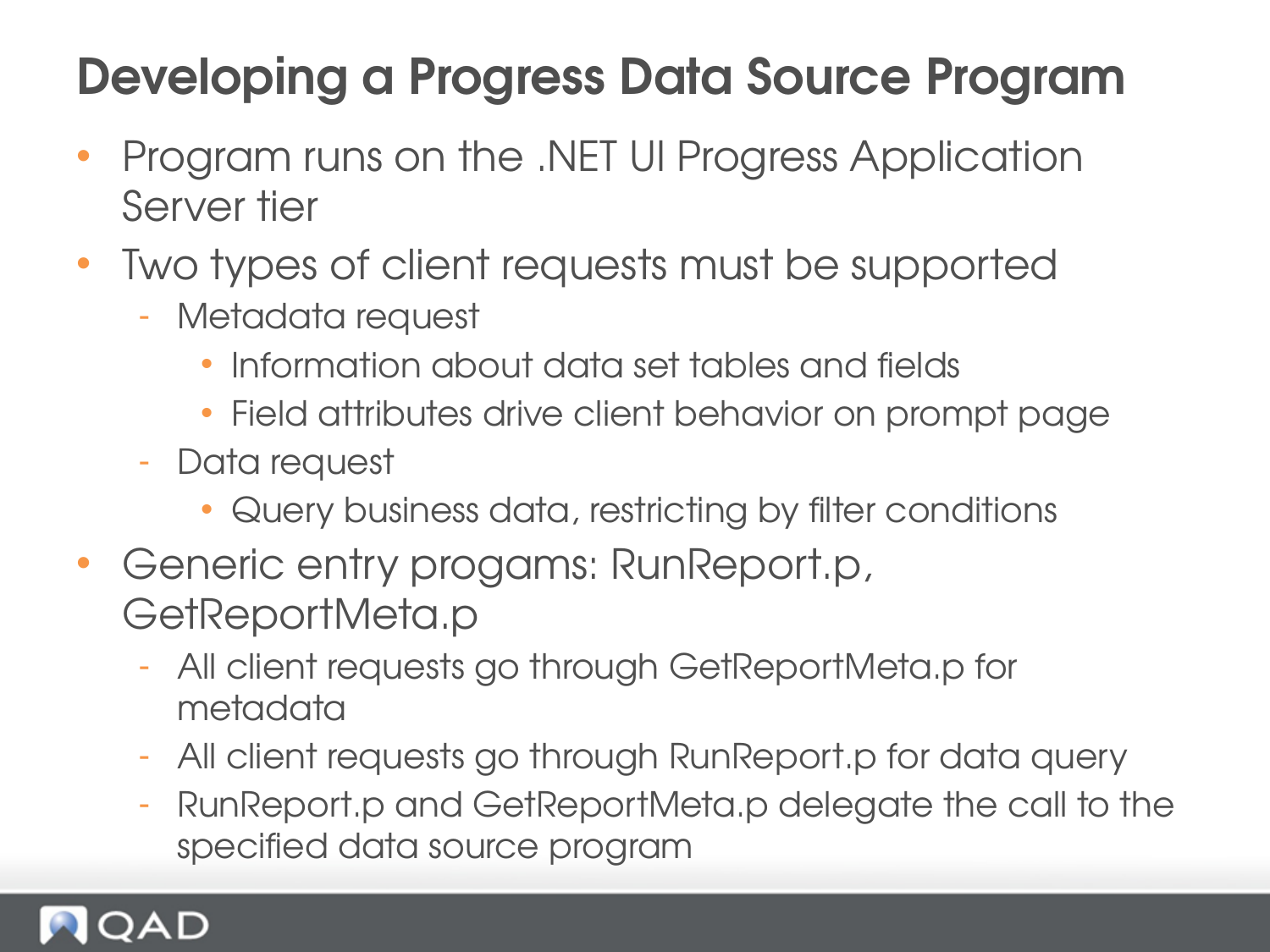

# Developing a Progress Data Source Program
Program runs on the .NET UI Progress Application Server tier
Two types of client requests must be supported
Metadata request
Information about data set tables and fields
Field attributes drive client behavior on prompt page
Data request
Query business data, restricting by filter conditions
Generic entry progams: RunReport.p, GetReportMeta.p
All client requests go through GetReportMeta.p for metadata
All client requests go through RunReport.p for data query
RunReport.p and GetReportMeta.p delegate the call to the specified data source program